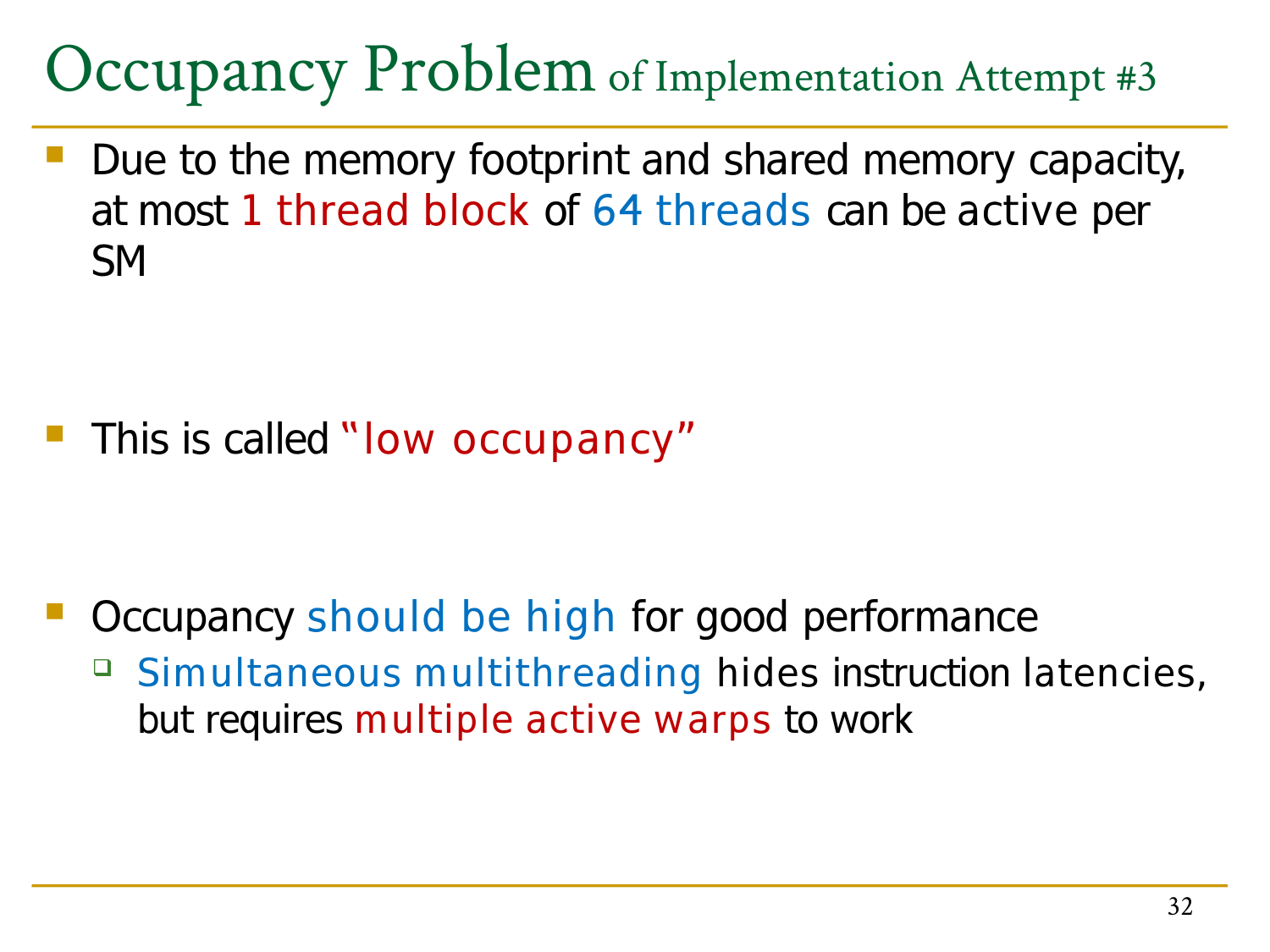

# Occupancy Problem of Implementation Attempt #3
Due to the memory footprint and shared memory capacity, at most 1 thread block of 64 threads can be active per SM

This is called “low occupancy”

Occupancy should be high for good performance
Simultaneous multithreading hides instruction latencies, but requires multiple active warps to work
32